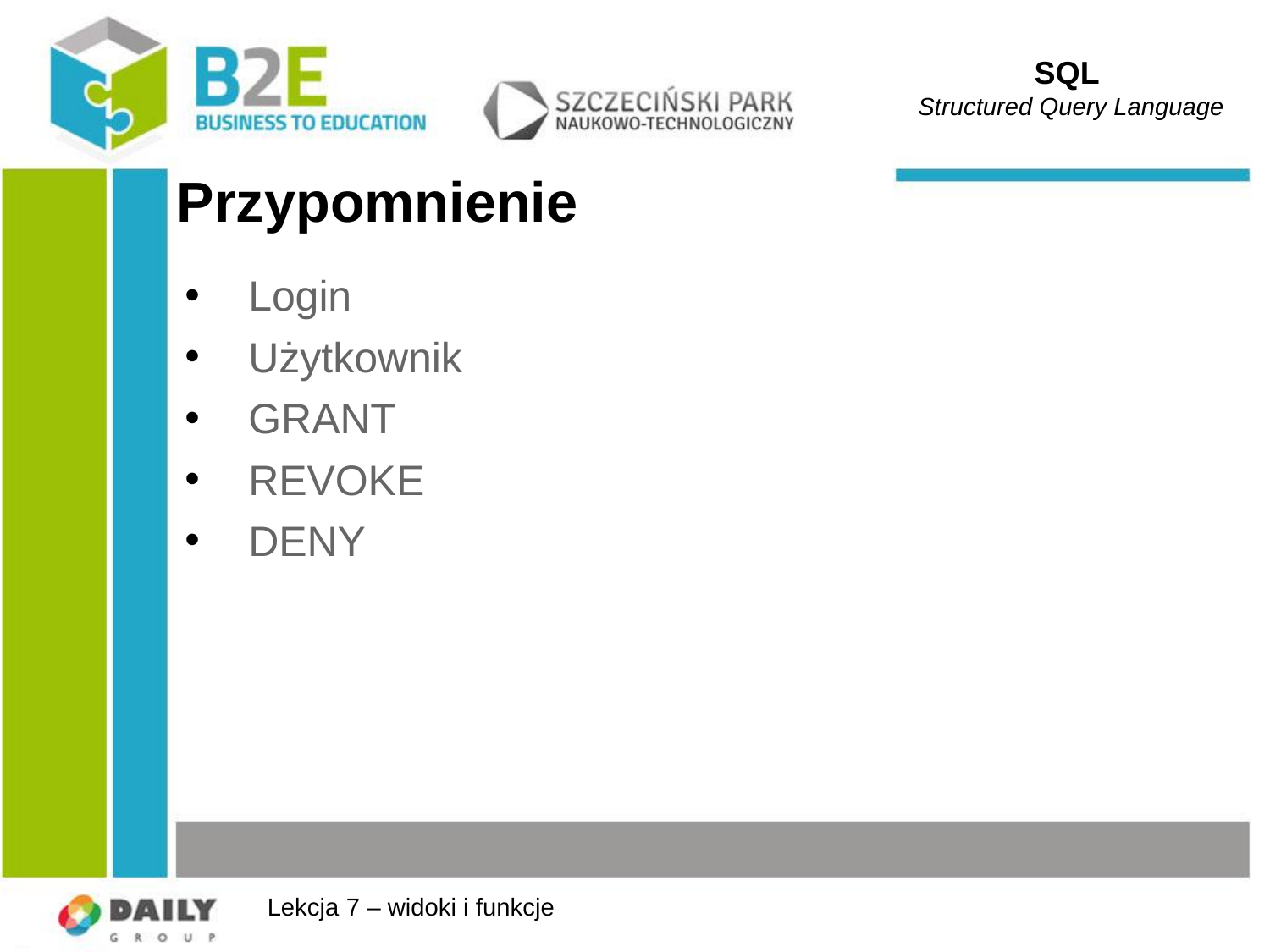

SQL
Structured Query Language
# Przypomnienie
Login
Użytkownik
GRANT
REVOKE
DENY
Lekcja 7 – widoki i funkcje